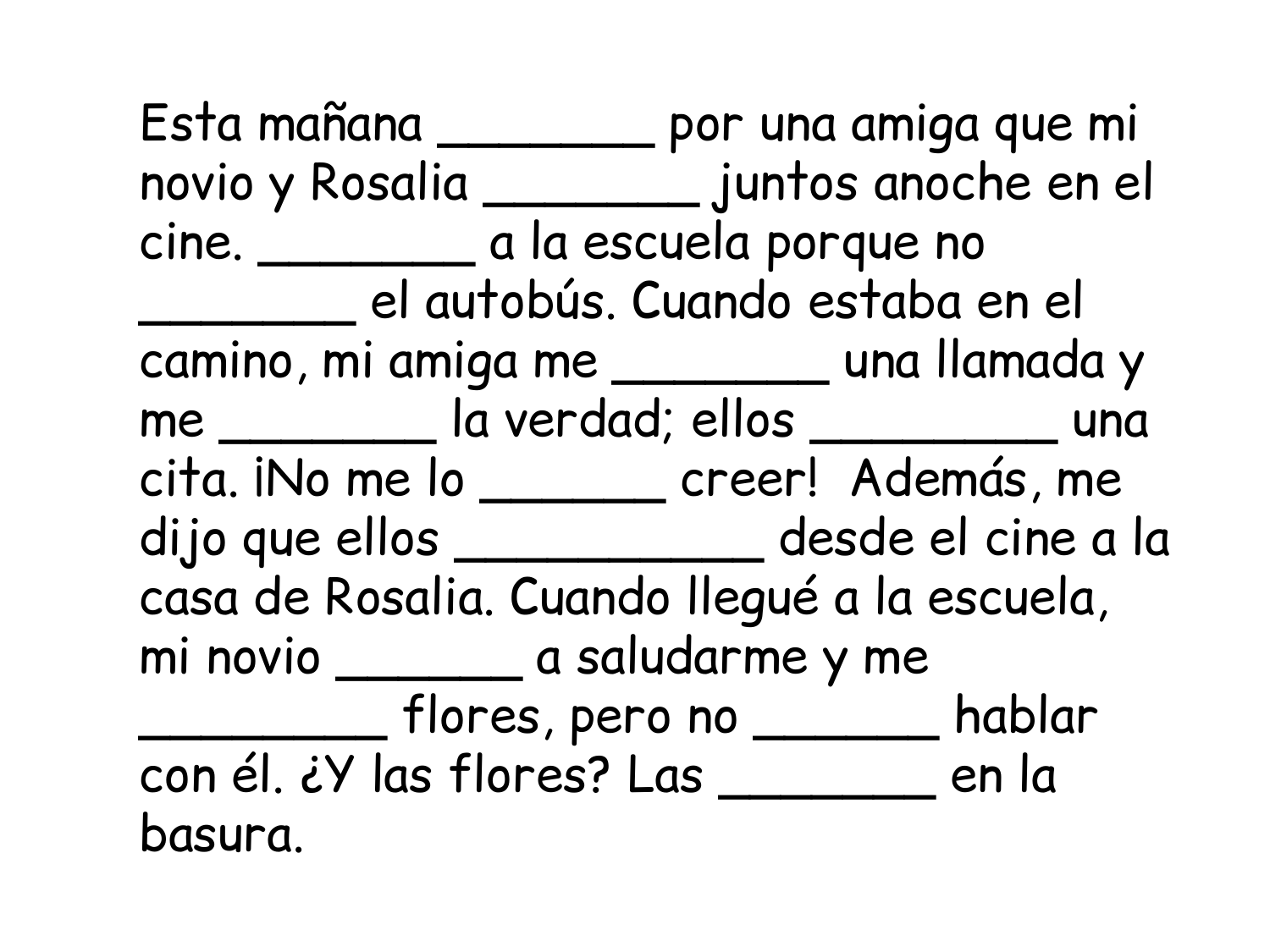

Esta mañana _______ por una amiga que mi novio y Rosalia _______ juntos anoche en el cine. _______ a la escuela porque no _______ el autobús. Cuando estaba en el camino, mi amiga me _______ una llamada y me _______ la verdad; ellos ________ una cita. ¡No me lo ______ creer!  Además, me dijo que ellos __________ desde el cine a la casa de Rosalia. Cuando llegué a la escuela, mi novio ______ a saludarme y me ________ flores, pero no ______ hablar con él. ¿Y las flores? Las _______ en la basura.